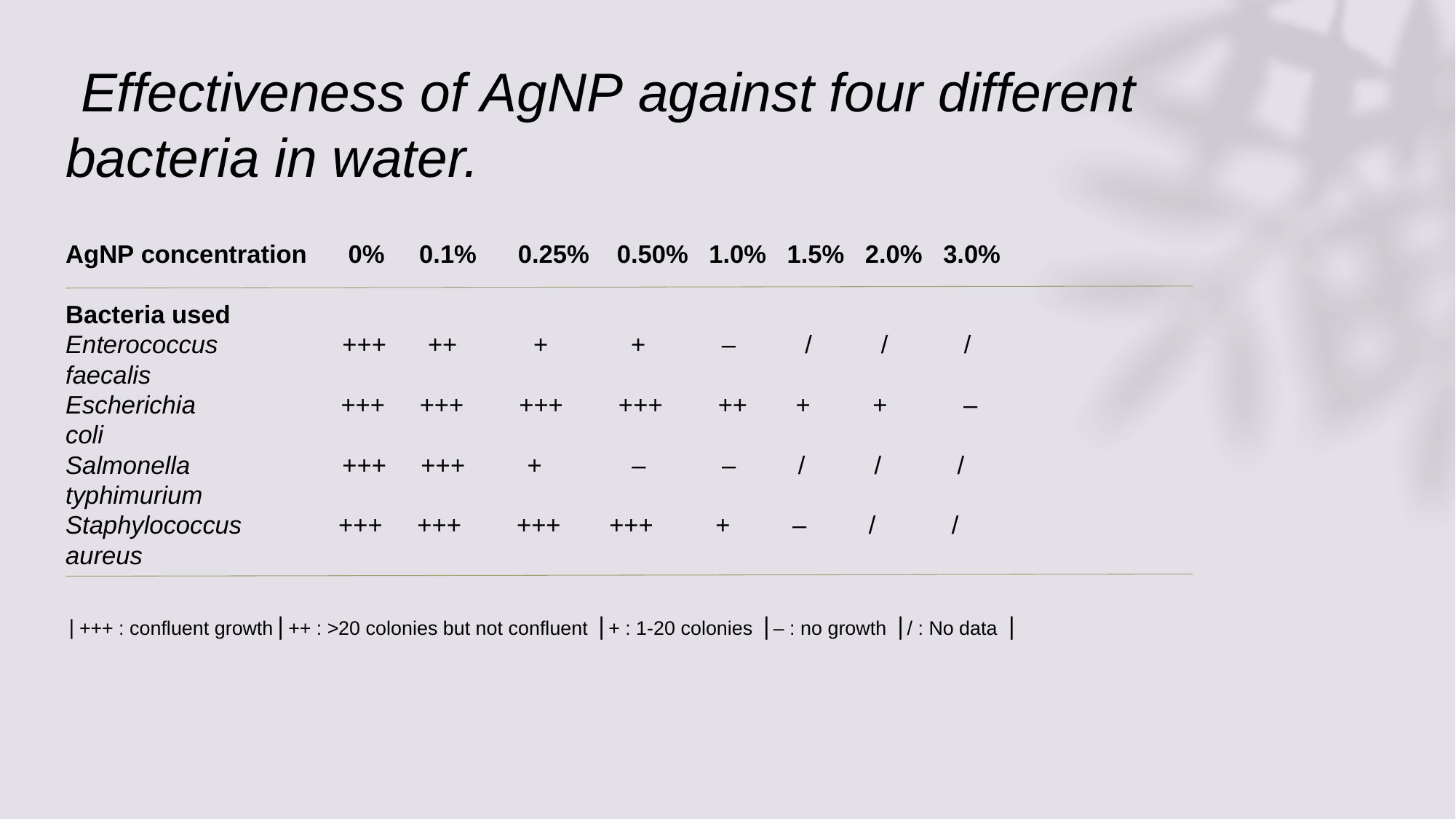

# Effectiveness of AgNP against four different bacteria in water.
AgNP concentration      0%     0.1%      0.25%    0.50%   1.0%   1.5%   2.0%   3.0%

Bacteria used
Enterococcus                  +++      ++           +            +           –          /          /           /
faecalis
Escherichia                     +++     +++        +++        +++        ++       +         +           –
coli
Salmonella                      +++     +++         +             –           –         /          /           /
typhimurium
Staphylococcus              +++     +++        +++       +++         +         –         /           /
aureus

⎟ +++ : confluent growth⎟ ++ : >20 colonies but not confluent ⎟ + : 1-20 colonies ⎟ – : no growth ⎟ / : No data ⎟

### Chart: Planarians Alive Each Day of Treatment

| Category | Silver Nitrate | 0% | 0.50% | 1.00% | 1.50% |
|---|---|---|---|---|---|
| Day 0 | 5.0 | 5.0 | 5.0 | 5.0 | 5.0 |
| Day 1 | 0.0 | 5.0 | 4.7 | 5.0 | 3.7 |
| Day 2 | 0.0 | 5.0 | 4.3 | 1.0 | 1.3 |
| Day 3 | 0.0 | 4.0 | 2.7 | 0.0 | 0.3 |
| Day 4 | 0.0 | 3.0 | 0.0 | 0.0 | 0.3 |
| Day 5 | 0.0 | 0.0 | 0.0 | 0.0 | 0.3 |

### Chart: Planarians Alive Each Day of Treatment

| Category | Silver Nitrate | 0% | 0.50% | 1.00% | 1.50% |
|---|---|---|---|---|---|
| Day 0 | 5.0 | 5.0 | 5.0 | 5.0 | 5.0 |
| Day 1 | 0.0 | 5.0 | 4.7 | 5.0 | 3.7 |
| Day 2 | 0.0 | 5.0 | 4.3 | 1.0 | 1.3 |
| Day 3 | 0.0 | 4.0 | 2.7 | 0.0 | 0.3 |
| Day 4 | 0.0 | 3.0 | 0.0 | 0.0 | 0.3 |
| Day 5 | 0.0 | 0.0 | 0.0 | 0.0 | 0.3 |